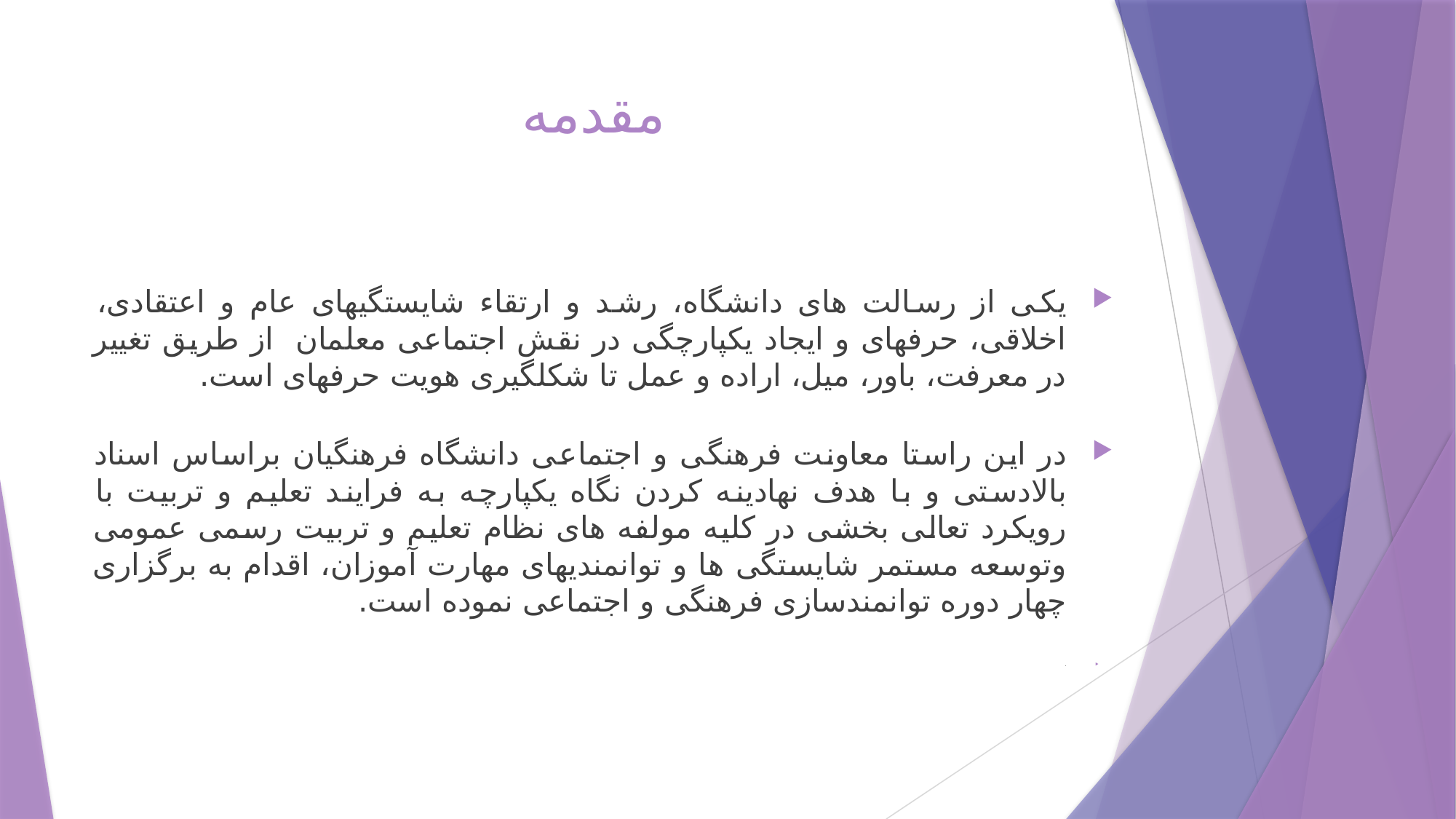

# مقدمه

یکی از رسالت های دانشگاه، رشد و ارتقاء شایستگی­های عام و اعتقادی، اخلاقی، حرفه­ای و ایجاد یکپارچگی در نقش اجتماعی معلمان  از طریق تغییر در معرفت، باور، میل، اراده و عمل تا شکل­گیری هویت حرفه­ای است.

در این راستا معاونت فرهنگی و اجتماعی دانشگاه فرهنگیان براساس اسناد بالادستی و با هدف نهادینه کردن نگاه یکپارچه به فرایند تعلیم و تربیت با رویکرد تعالی بخشی در کلیه مولفه های نظام تعلیم و تربیت رسمی عمومی وتوسعه مستمر شایستگی ها و توانمندیهای مهارت آموزان، اقدام به برگزاری چهار دوره توانمندسازی فرهنگی و اجتماعی نموده است.

.